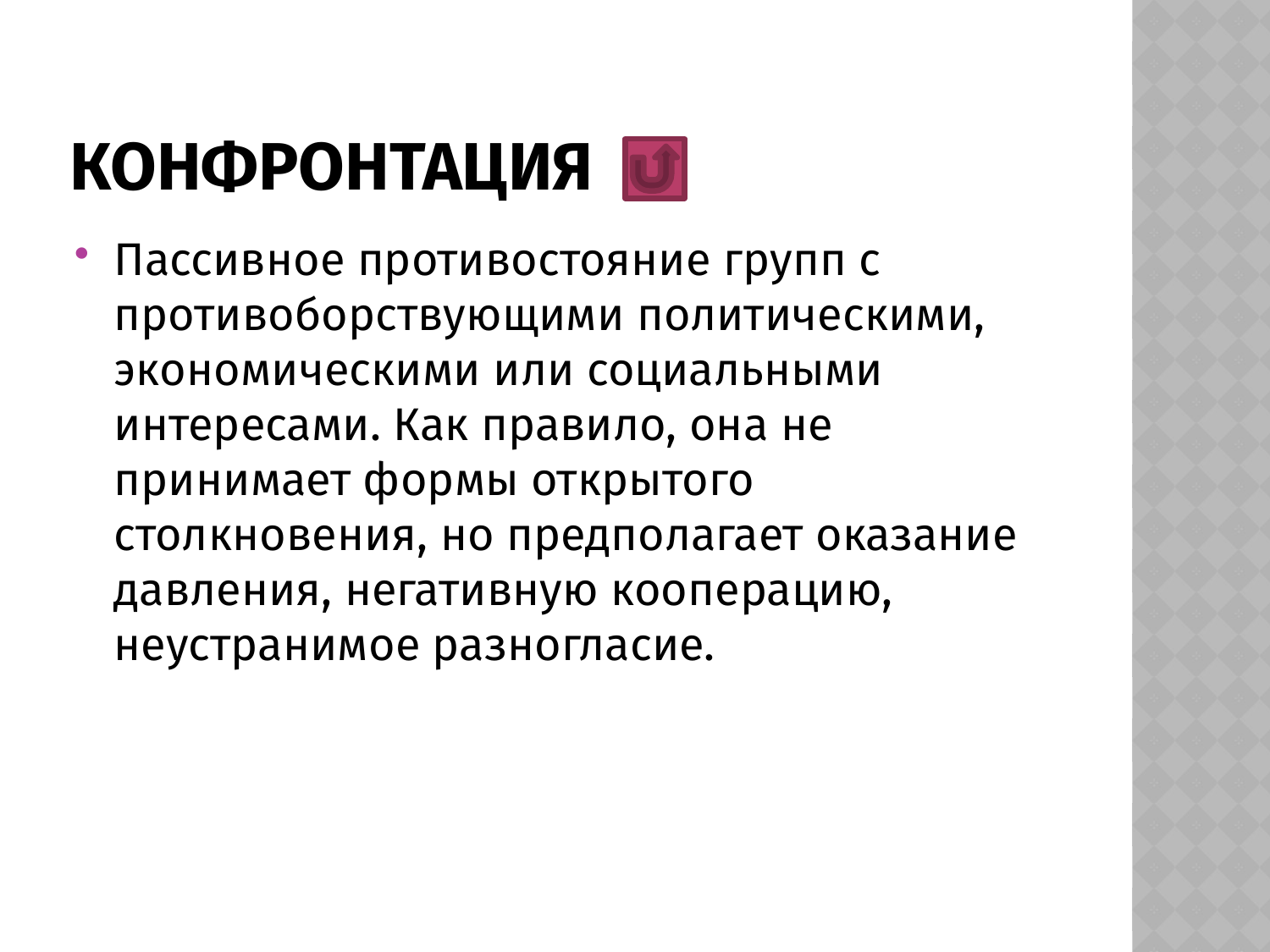

# конфронтация

Пассивное противостояние групп с противоборствующими политическими, экономическими или социальными интересами. Как правило, она не принимает формы открытого столкновения, но предполагает оказание давления, негативную кооперацию, неустранимое разногласие.